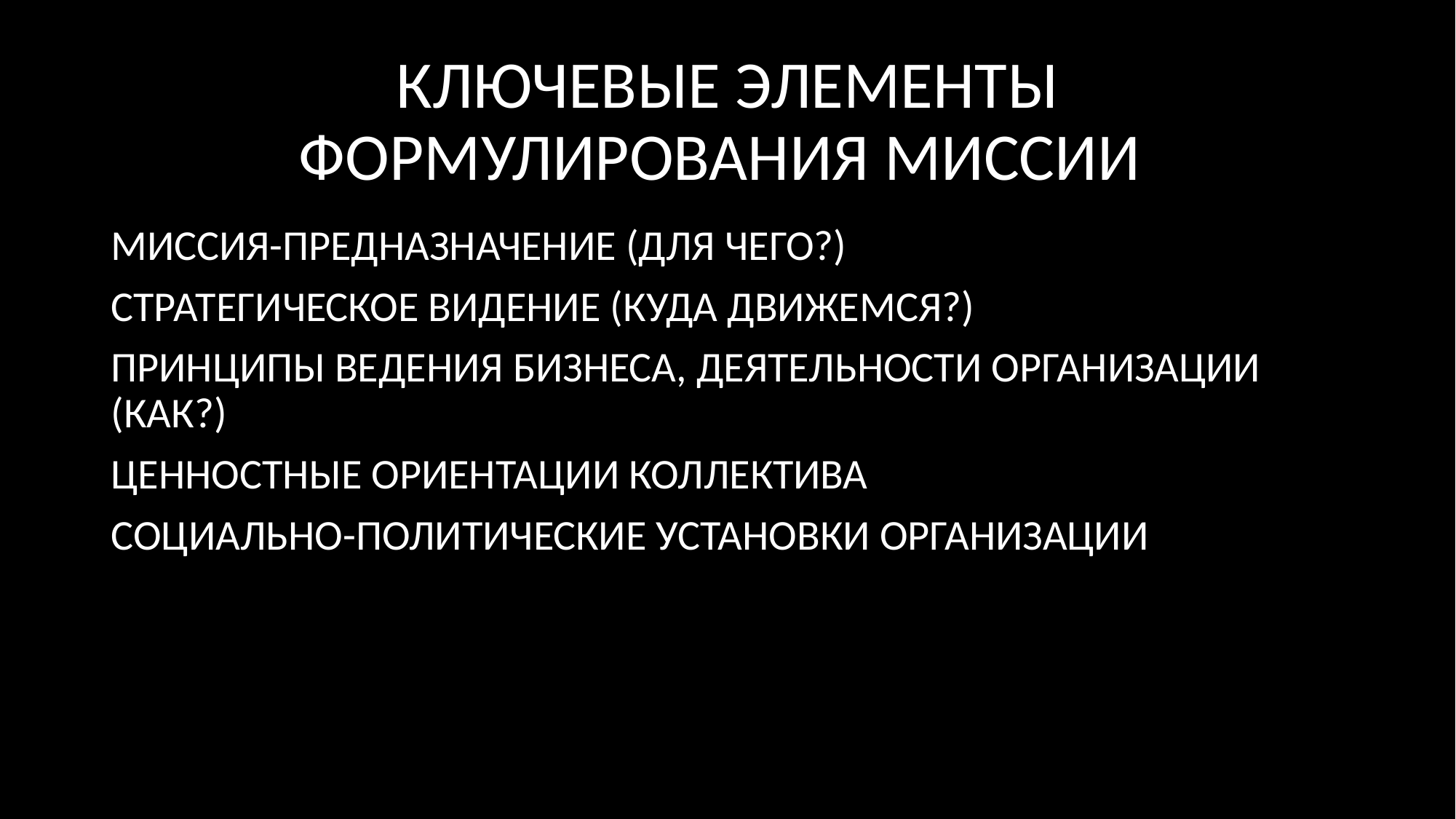

# КЛЮЧЕВЫЕ ЭЛЕМЕНТЫ ФОРМУЛИРОВАНИЯ МИССИИ
МИССИЯ-ПРЕДНАЗНАЧЕНИЕ (ДЛЯ ЧЕГО?)
СТРАТЕГИЧЕСКОЕ ВИДЕНИЕ (КУДА ДВИЖЕМСЯ?)
ПРИНЦИПЫ ВЕДЕНИЯ БИЗНЕСА, ДЕЯТЕЛЬНОСТИ ОРГАНИЗАЦИИ (КАК?)
ЦЕННОСТНЫЕ ОРИЕНТАЦИИ КОЛЛЕКТИВА
СОЦИАЛЬНО-ПОЛИТИЧЕСКИЕ УСТАНОВКИ ОРГАНИЗАЦИИ